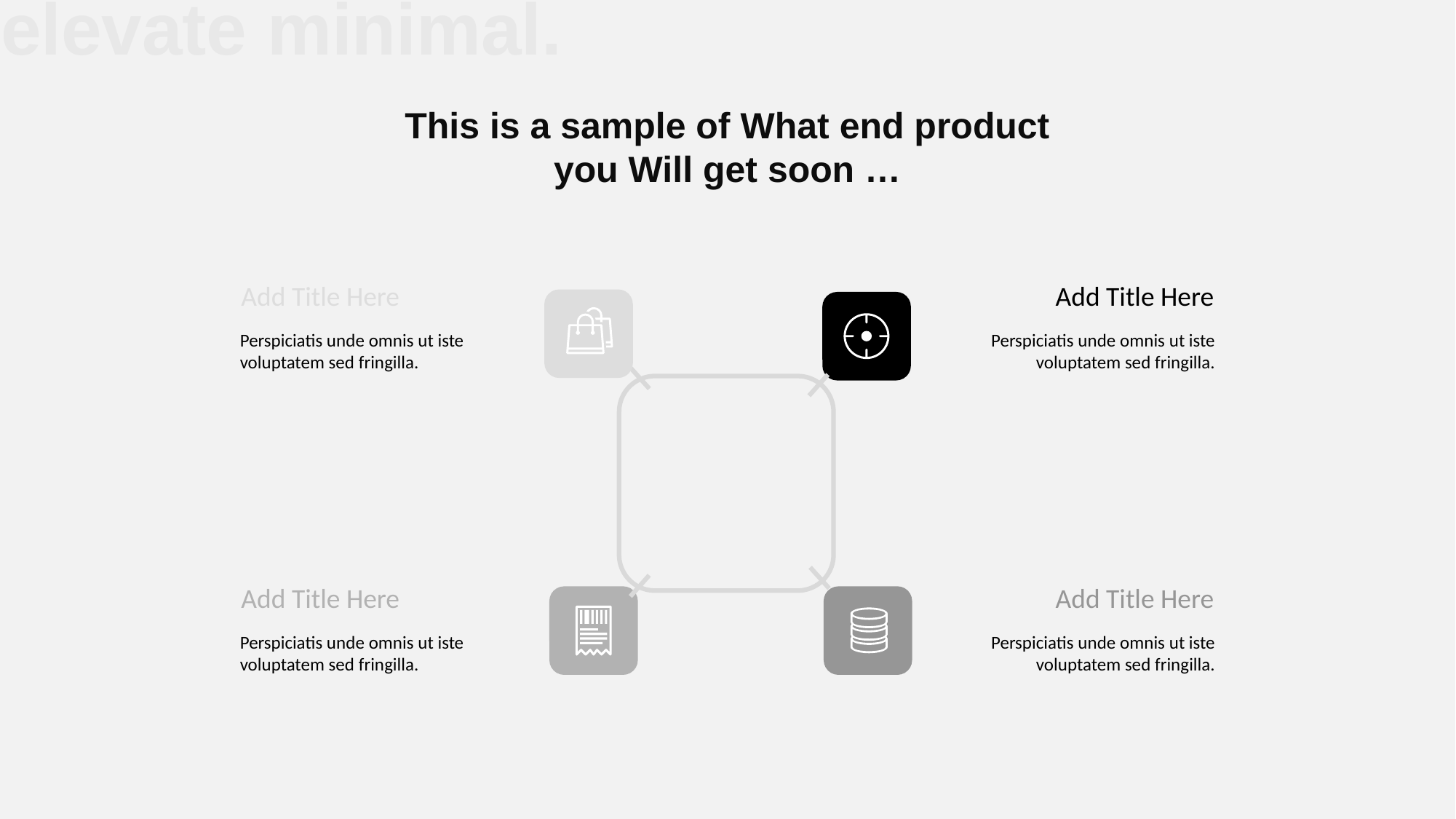

elevate minimal.
This is a sample of What end product you Will get soon …
Add Title Here
Add Title Here

Perspiciatis unde omnis ut iste voluptatem sed fringilla.
Perspiciatis unde omnis ut iste voluptatem sed fringilla.

Add Title Here
Add Title Here

Perspiciatis unde omnis ut iste voluptatem sed fringilla.
Perspiciatis unde omnis ut iste voluptatem sed fringilla.